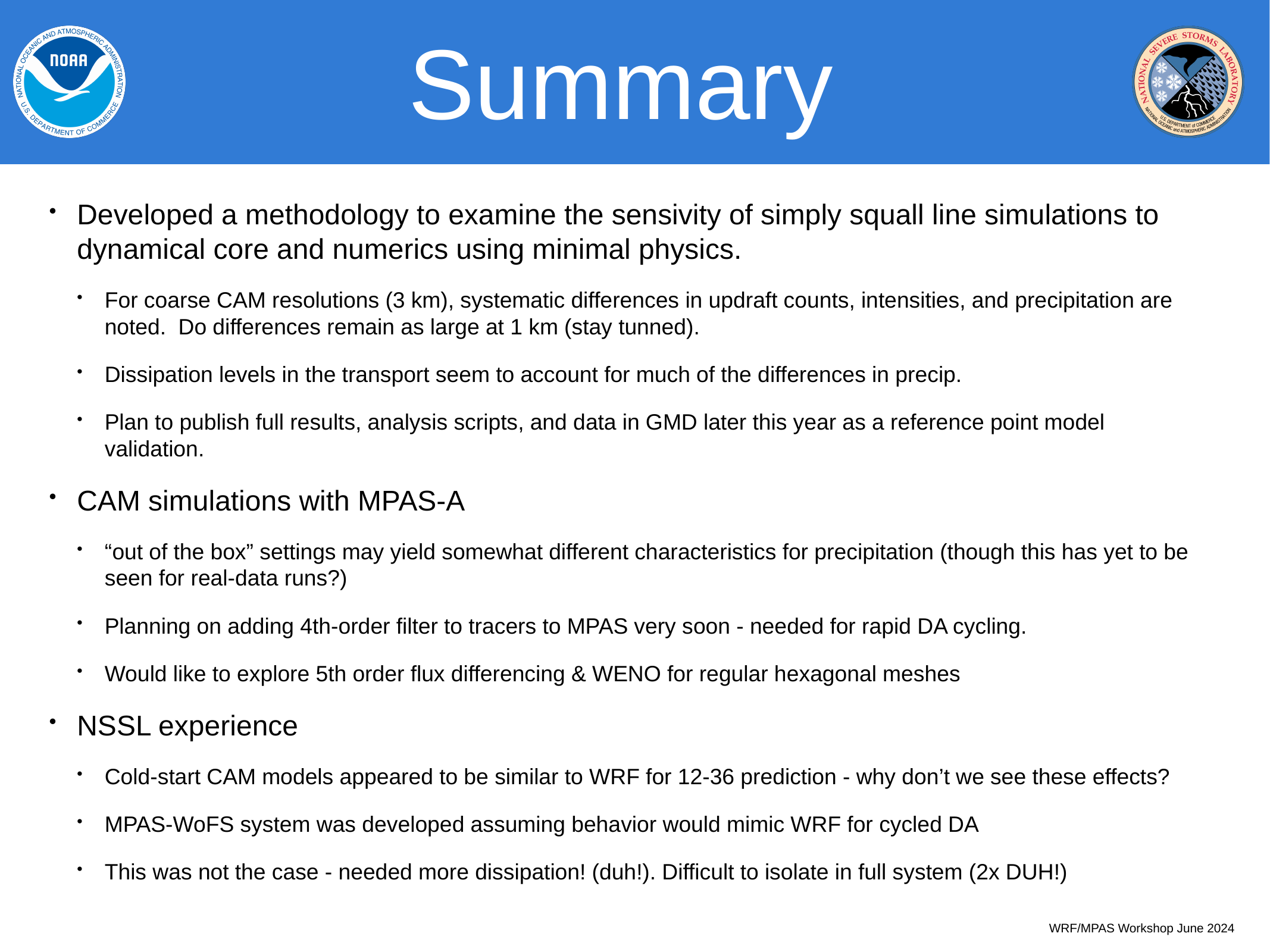

# Summary
Developed a methodology to examine the sensivity of simply squall line simulations to dynamical core and numerics using minimal physics.
For coarse CAM resolutions (3 km), systematic differences in updraft counts, intensities, and precipitation are noted.  Do differences remain as large at 1 km (stay tunned).
Dissipation levels in the transport seem to account for much of the differences in precip.
Plan to publish full results, analysis scripts, and data in GMD later this year as a reference point model validation.
CAM simulations with MPAS-A
“out of the box” settings may yield somewhat different characteristics for precipitation (though this has yet to be seen for real-data runs?)
Planning on adding 4th-order filter to tracers to MPAS very soon - needed for rapid DA cycling.
Would like to explore 5th order flux differencing & WENO for regular hexagonal meshes
NSSL experience
Cold-start CAM models appeared to be similar to WRF for 12-36 prediction - why don’t we see these effects?
MPAS-WoFS system was developed assuming behavior would mimic WRF for cycled DA
This was not the case - needed more dissipation! (duh!). Difficult to isolate in full system (2x DUH!)